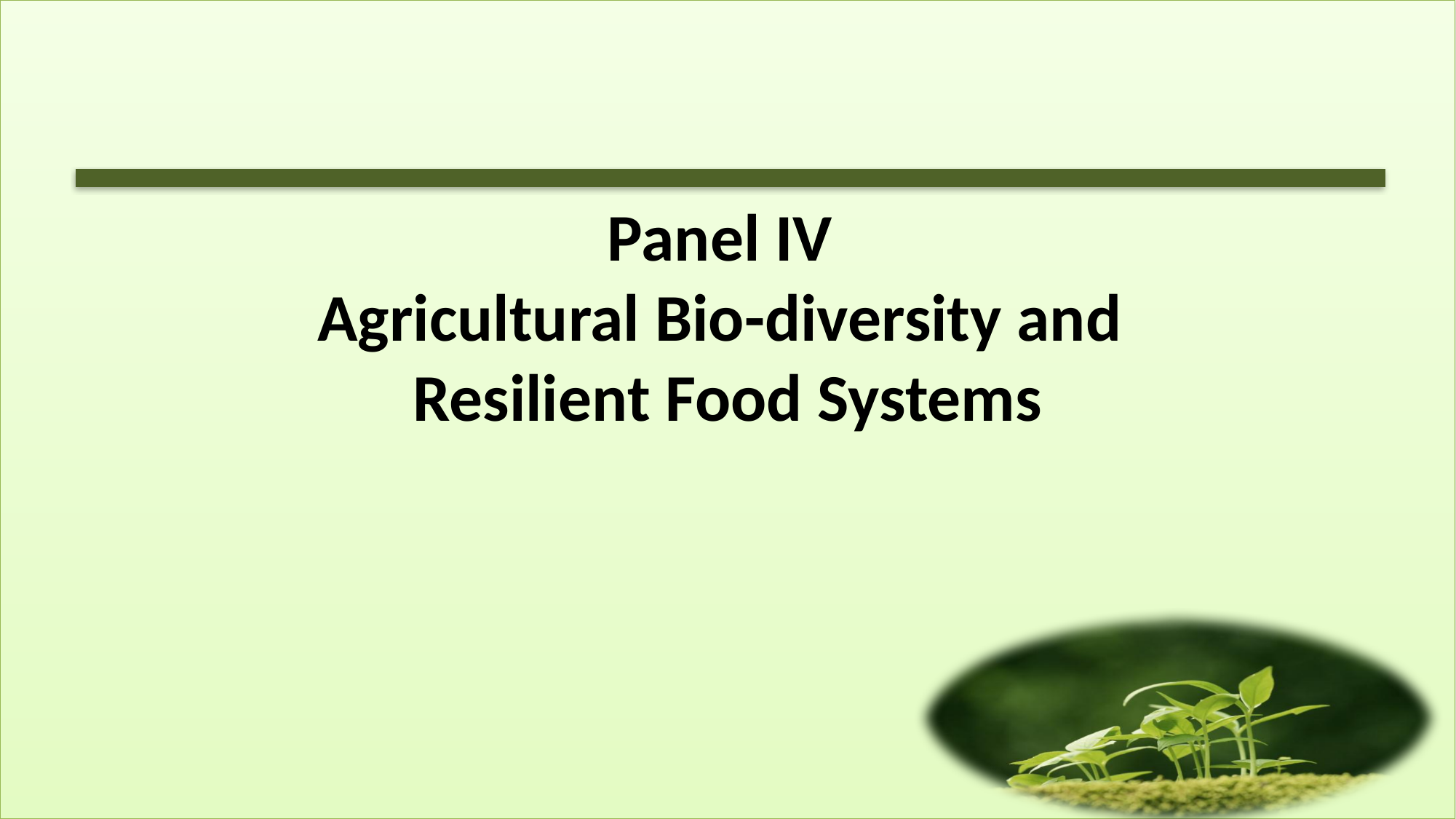

# Panel IV Agricultural Bio-diversity and Resilient Food Systems